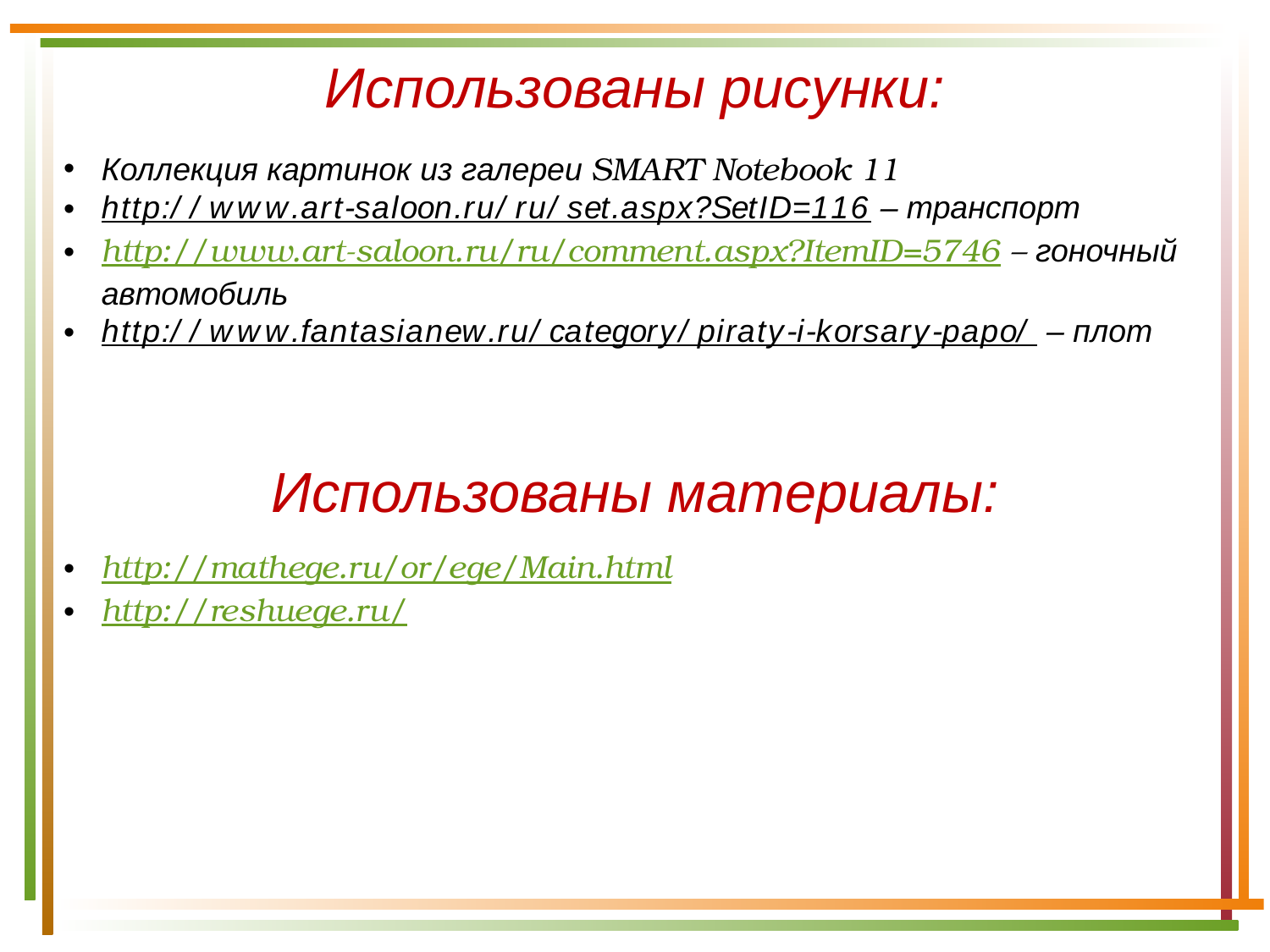

Использованы рисунки:
Коллекция картинок из галереи SMART Notebook 11
http://www.art-saloon.ru/ru/set.aspx?SetID=116 – транспорт
http://www.art-saloon.ru/ru/comment.aspx?ItemID=5746 – гоночный автомобиль
http://www.fantasianew.ru/category/piraty-i-korsary-papo/ – плот
Использованы материалы:
http://mathege.ru/or/ege/Main.html
http://reshuege.ru/